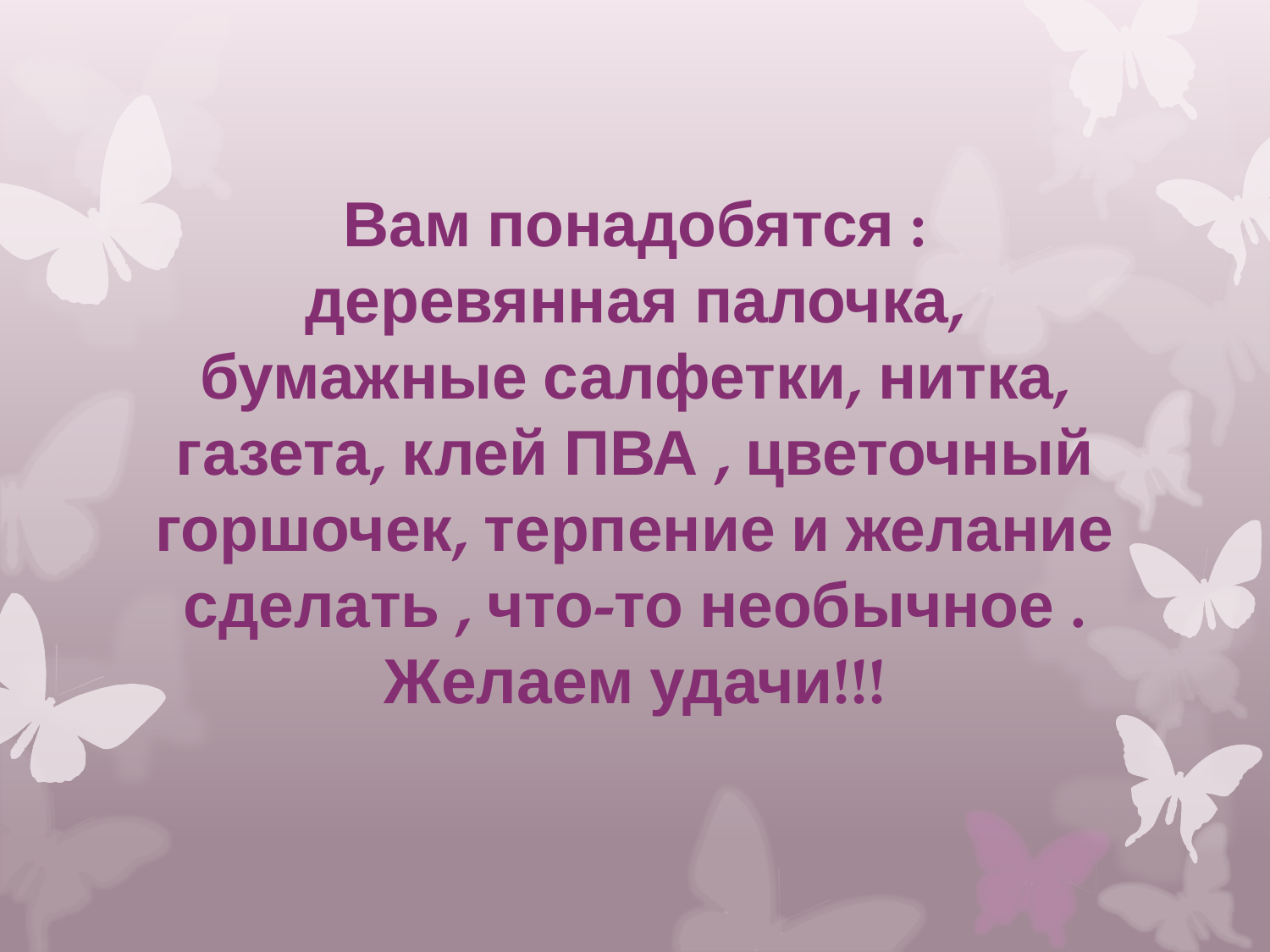

Вам понадобятся : деревянная палочка, бумажные салфетки, нитка, газета, клей ПВА , цветочный горшочек, терпение и желание сделать , что-то необычное . Желаем удачи!!!